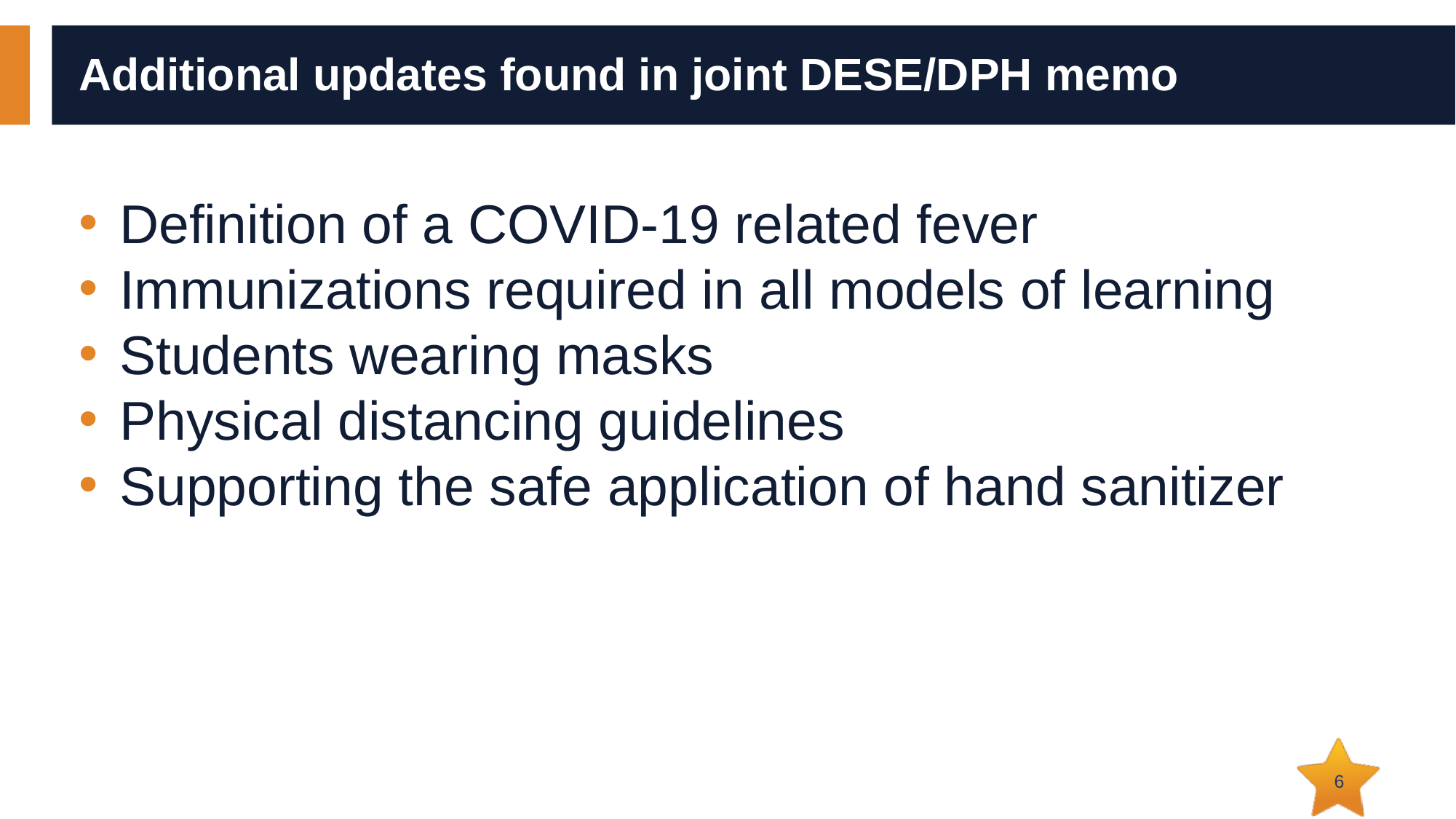

# Additional updates found in joint DESE/DPH memo
Definition of a COVID-19 related fever
Immunizations required in all models of learning
Students wearing masks
Physical distancing guidelines
Supporting the safe application of hand sanitizer
6